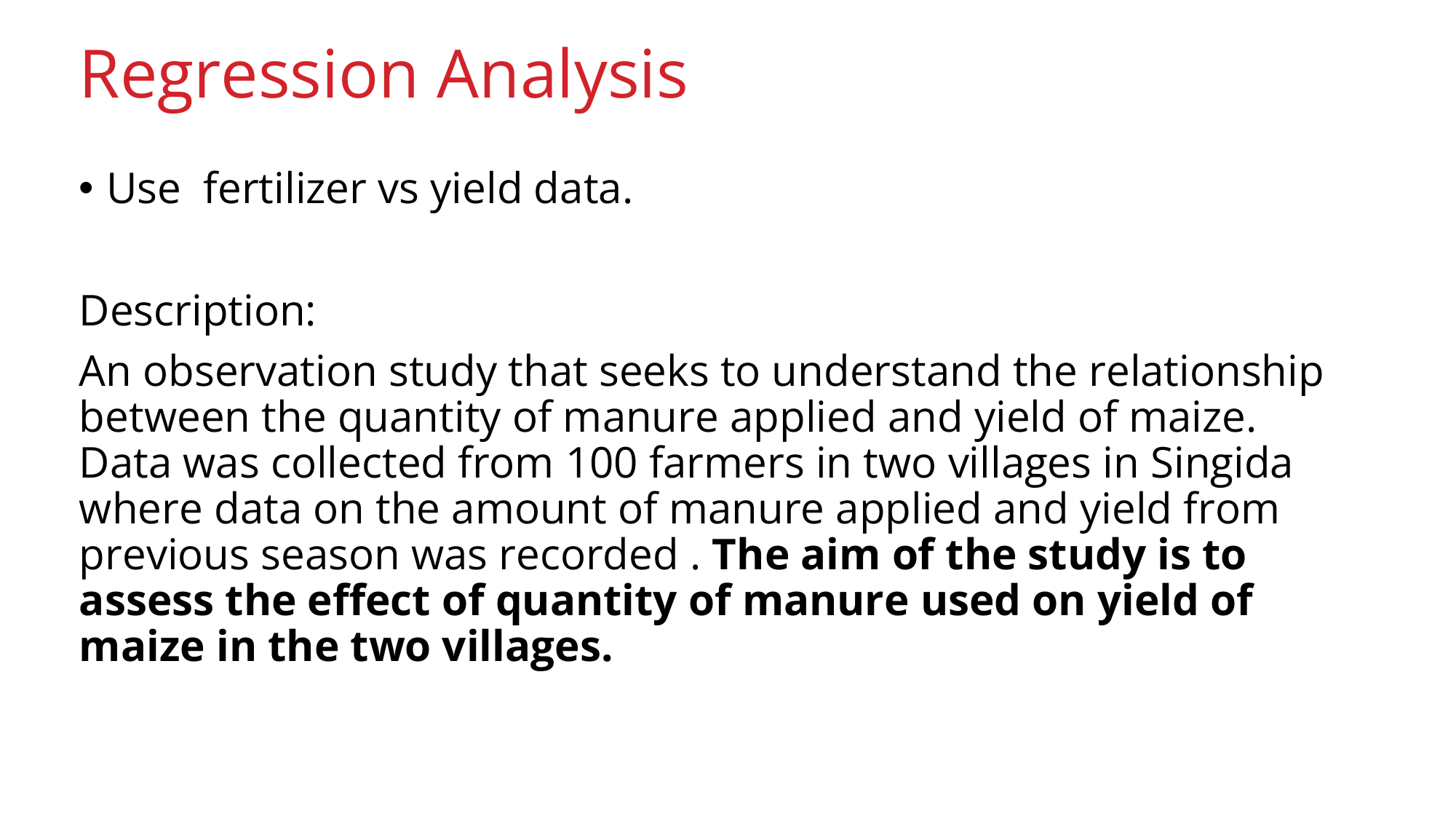

# Regression Analysis
Use  fertilizer vs yield data.

Description:
An observation study that seeks to understand the relationship between the quantity of manure applied and yield of maize. Data was collected from 100 farmers in two villages in Singida where data on the amount of manure applied and yield from previous season was recorded . The aim of the study is to assess the effect of quantity of manure used on yield of maize in the two villages.